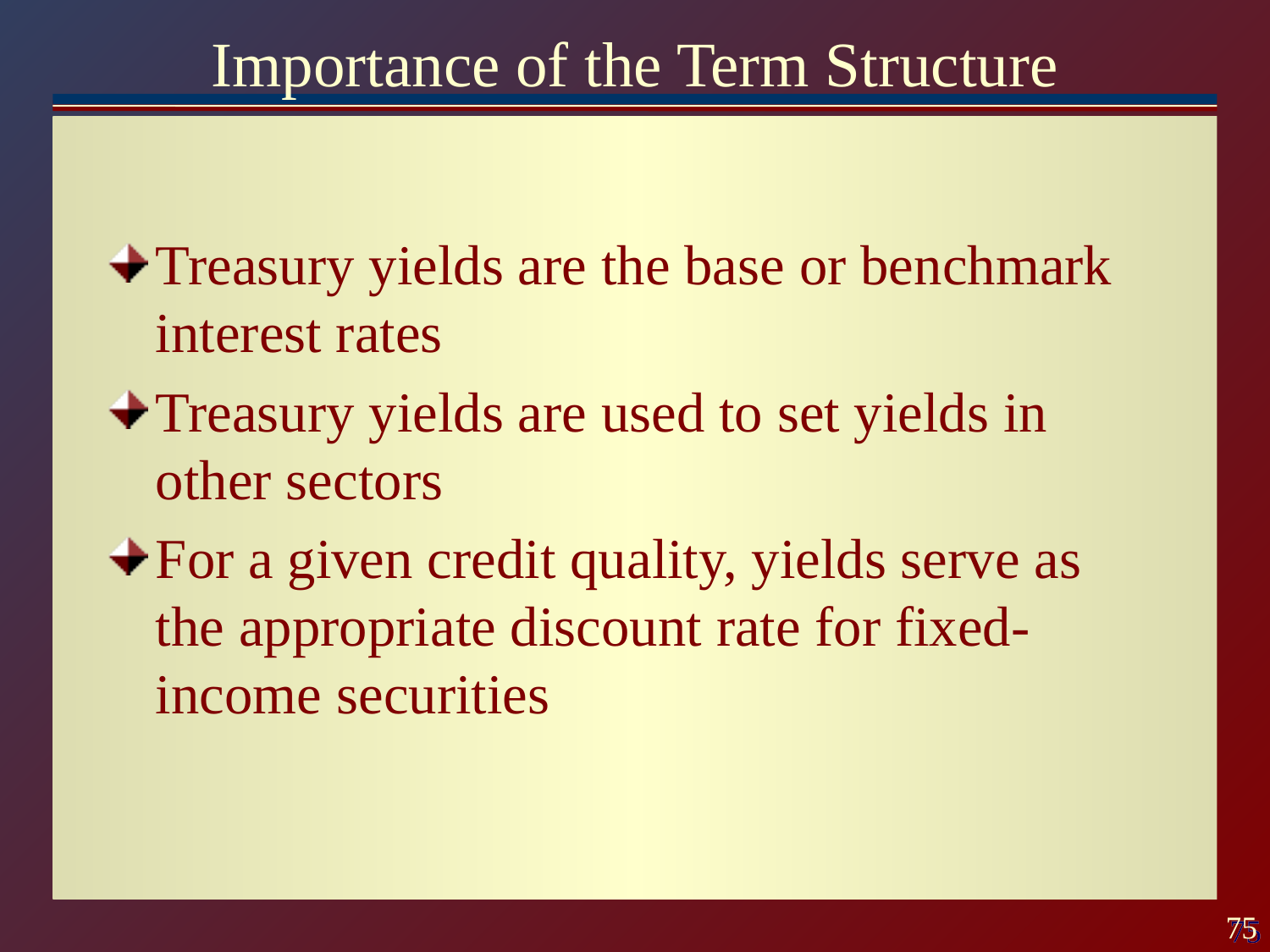

# Importance of the Term Structure
Treasury yields are the base or benchmark interest rates
Treasury yields are used to set yields in other sectors
For a given credit quality, yields serve as the appropriate discount rate for fixed-income securities